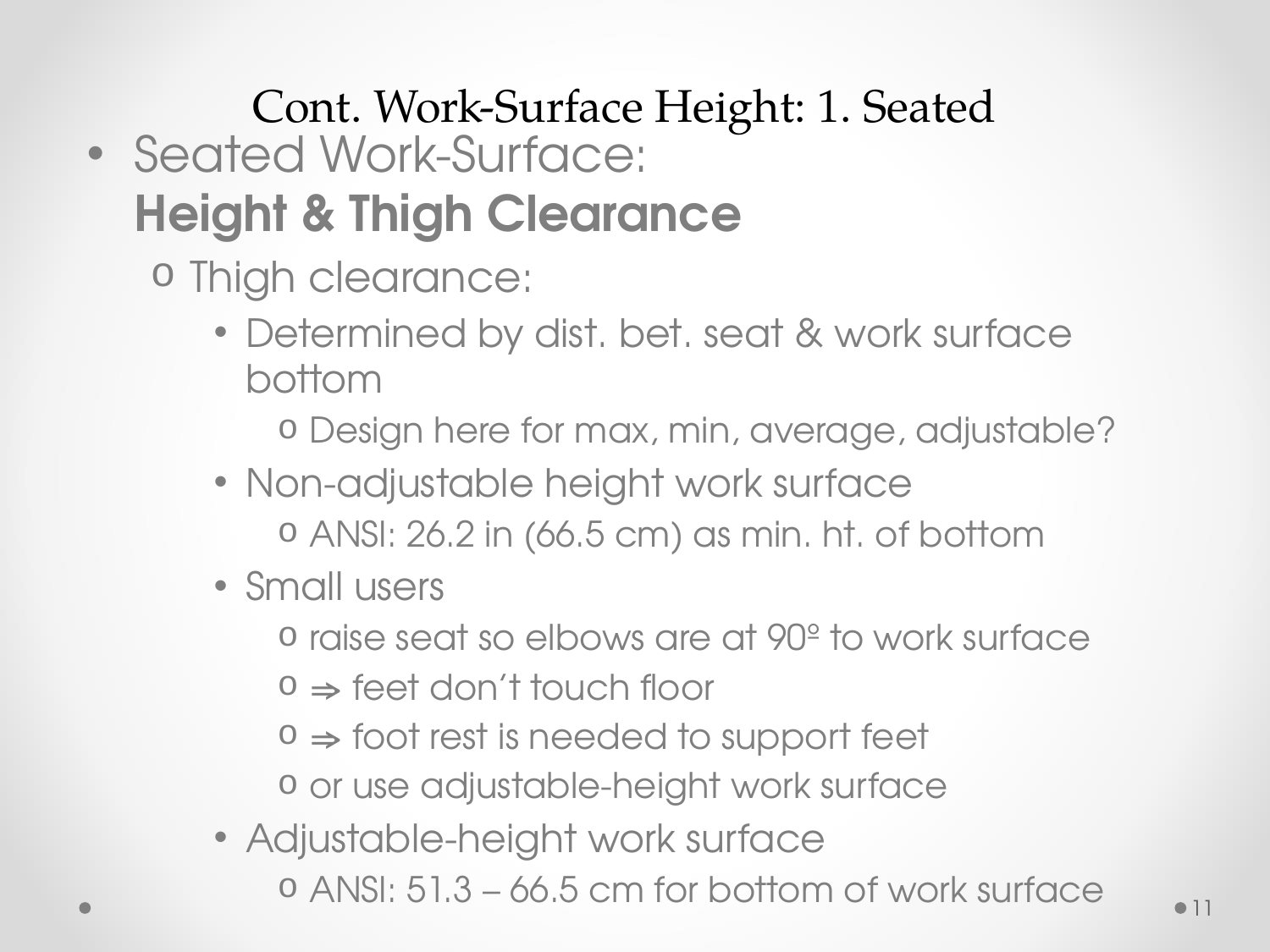

# Cont. Work-Surface Height: 1. Seated

Seated Work-Surface:
Height & Thigh Clearance
Thigh clearance:
Determined by dist. bet. seat & work surface bottom
Design here for max, min, average, adjustable?
Non-adjustable height work surface
ANSI: 26.2 in (66.5 cm) as min. ht. of bottom
Small users
raise seat so elbows are at 90º to work surface
⇒ feet don’t touch floor
⇒ foot rest is needed to support feet
or use adjustable-height work surface
Adjustable-height work surface
ANSI: 51.3 – 66.5 cm for bottom of work surface
11